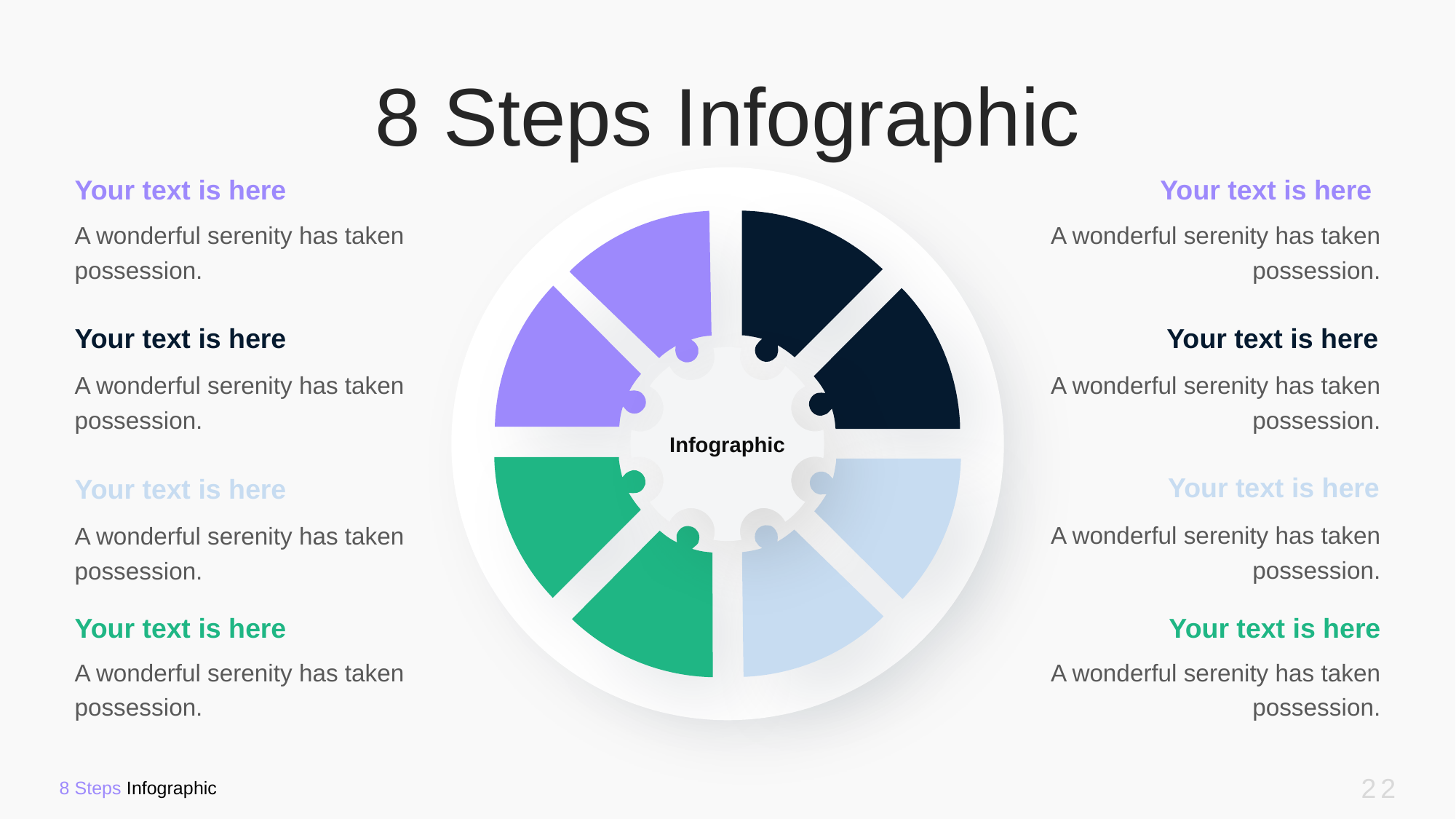

8 Steps Infographic
Your text is here
A wonderful serenity has taken possession.
Your text is here
A wonderful serenity has taken possession.
Your text is here
A wonderful serenity has taken possession.
Your text is here
A wonderful serenity has taken possession.

Infographic

Your text is here
A wonderful serenity has taken possession.
Your text is here
A wonderful serenity has taken possession.
Your text is here
A wonderful serenity has taken possession.
Your text is here
A wonderful serenity has taken possession.